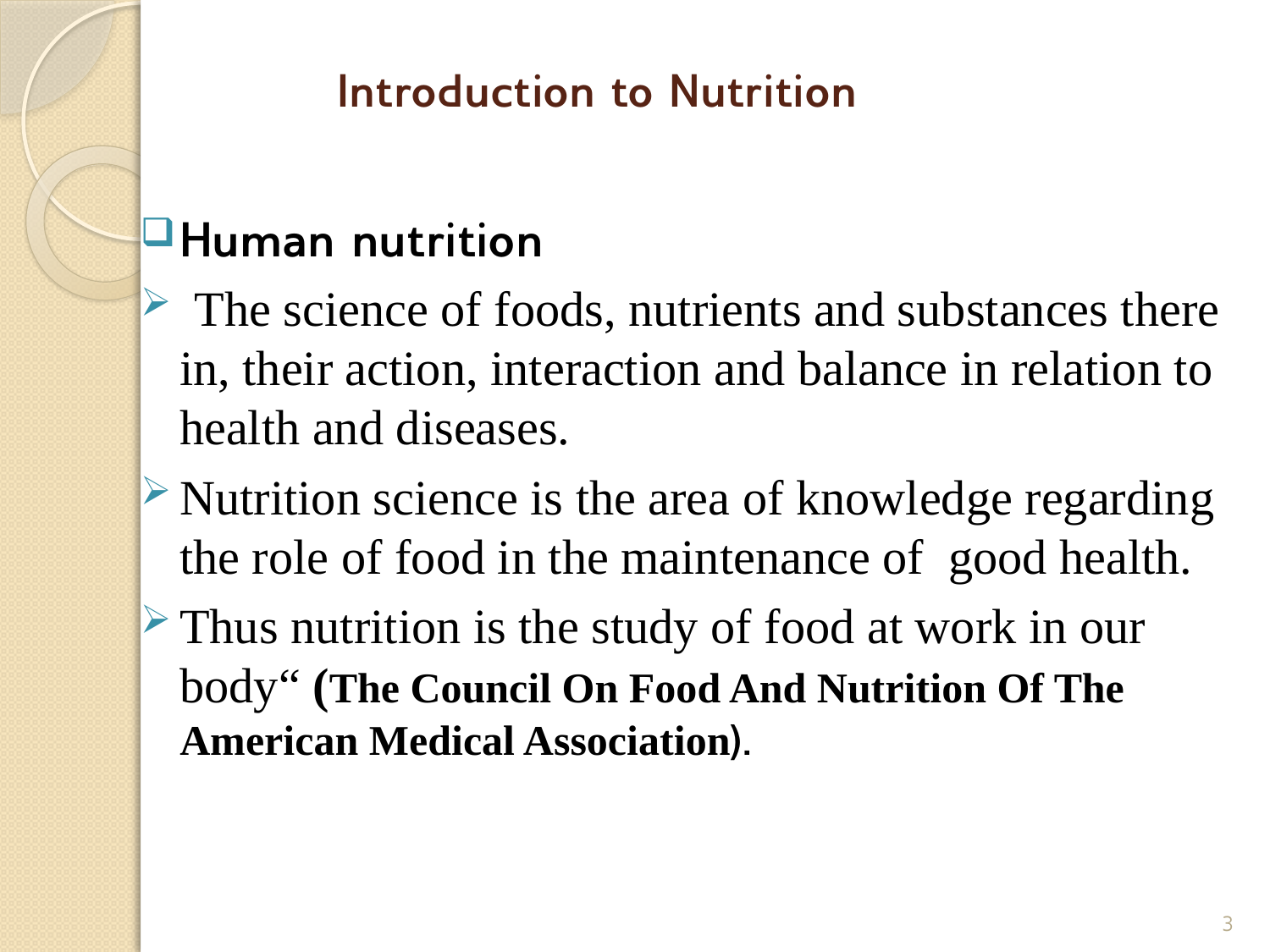

# Introduction to Nutrition
Human nutrition
 The science of foods, nutrients and substances there in, their action, interaction and balance in relation to health and diseases.
Nutrition science is the area of knowledge regarding the role of food in the maintenance of  good health.
Thus nutrition is the study of food at work in our body“ (The Council On Food And Nutrition Of The American Medical Association).
3